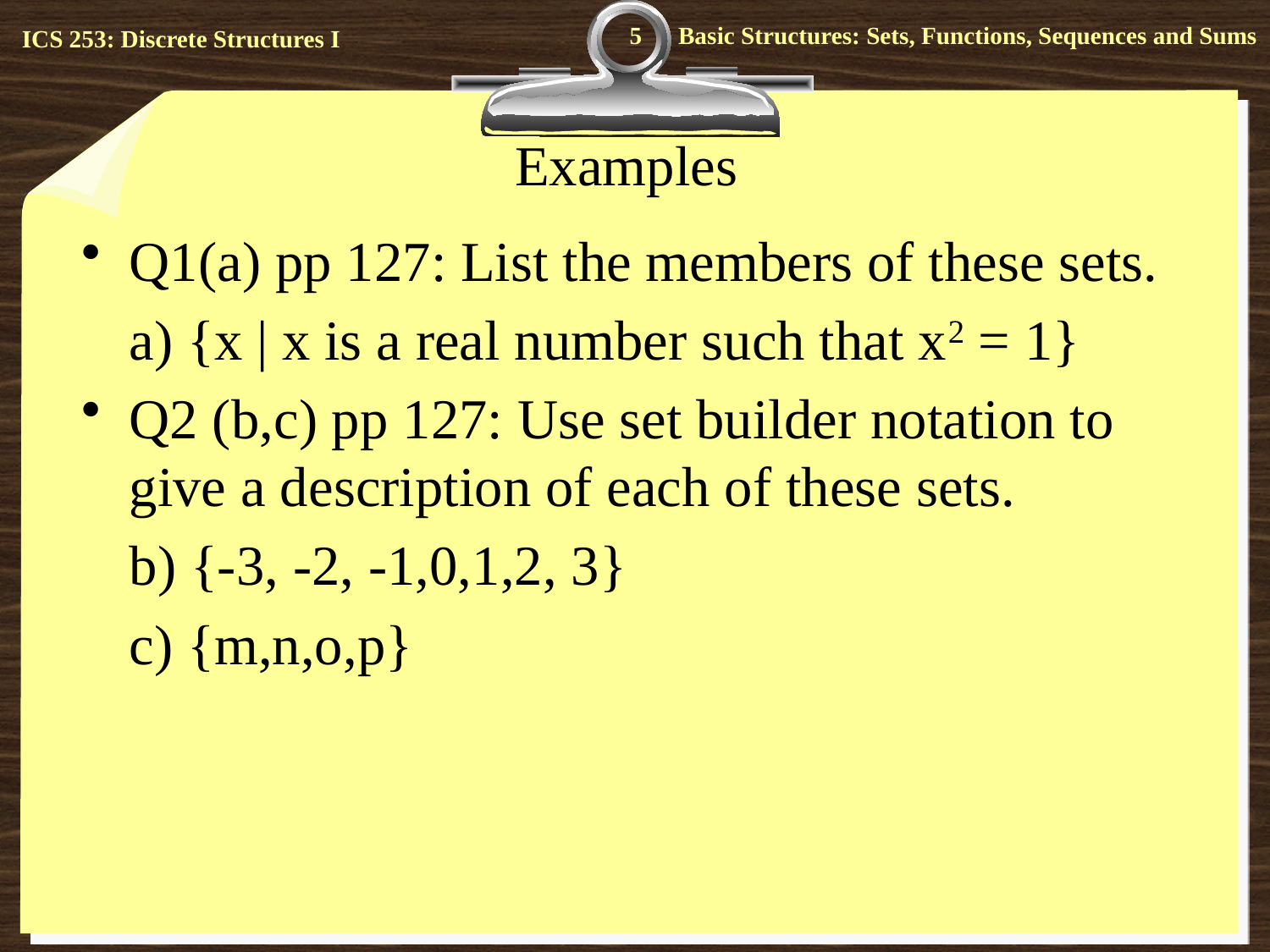

5
# Examples
Q1(a) pp 127: List the members of these sets.
	a) {x | x is a real number such that x2 = 1}
Q2 (b,c) pp 127: Use set builder notation to give a description of each of these sets.
	b) {-3, -2, -1,0,1,2, 3}
	c) {m,n,o,p}